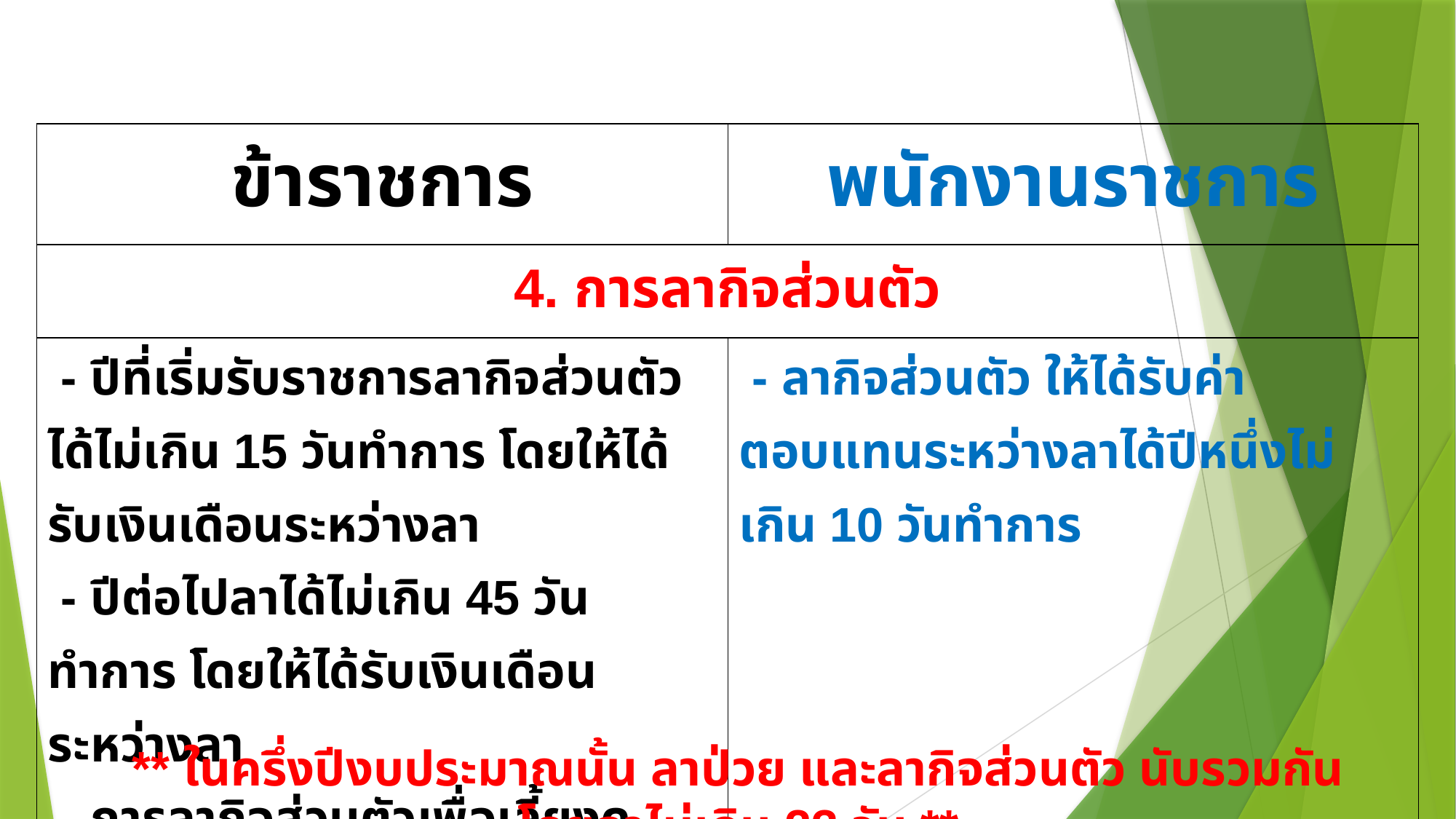

| ข้าราชการ | พนักงานราชการ |
| --- | --- |
| 4. การลากิจส่วนตัว |  |
| - ปีที่เริ่มรับราชการลากิจส่วนตัวได้ไม่เกิน 15 วันทำการ โดยให้ได้รับเงินเดือนระหว่างลา - ปีต่อไปลาได้ไม่เกิน 45 วันทำการ โดยให้ได้รับเงินเดือนระหว่างลา - การลากิจส่วนตัวเพื่อเลี้ยงดูบุตร จะต้องลาต่อเนื่องจากการลาคลอดบุตรได้ไม่เกิน 150 วันทำการ | - ลากิจส่วนตัว ให้ได้รับค่าตอบแทนระหว่างลาได้ปีหนึ่งไม่เกิน 10 วันทำการ |
** ในครึ่งปีงบประมาณนั้น ลาป่วย และลากิจส่วนตัว นับรวมกัน โดยลาไม่เกิน 23 วัน **